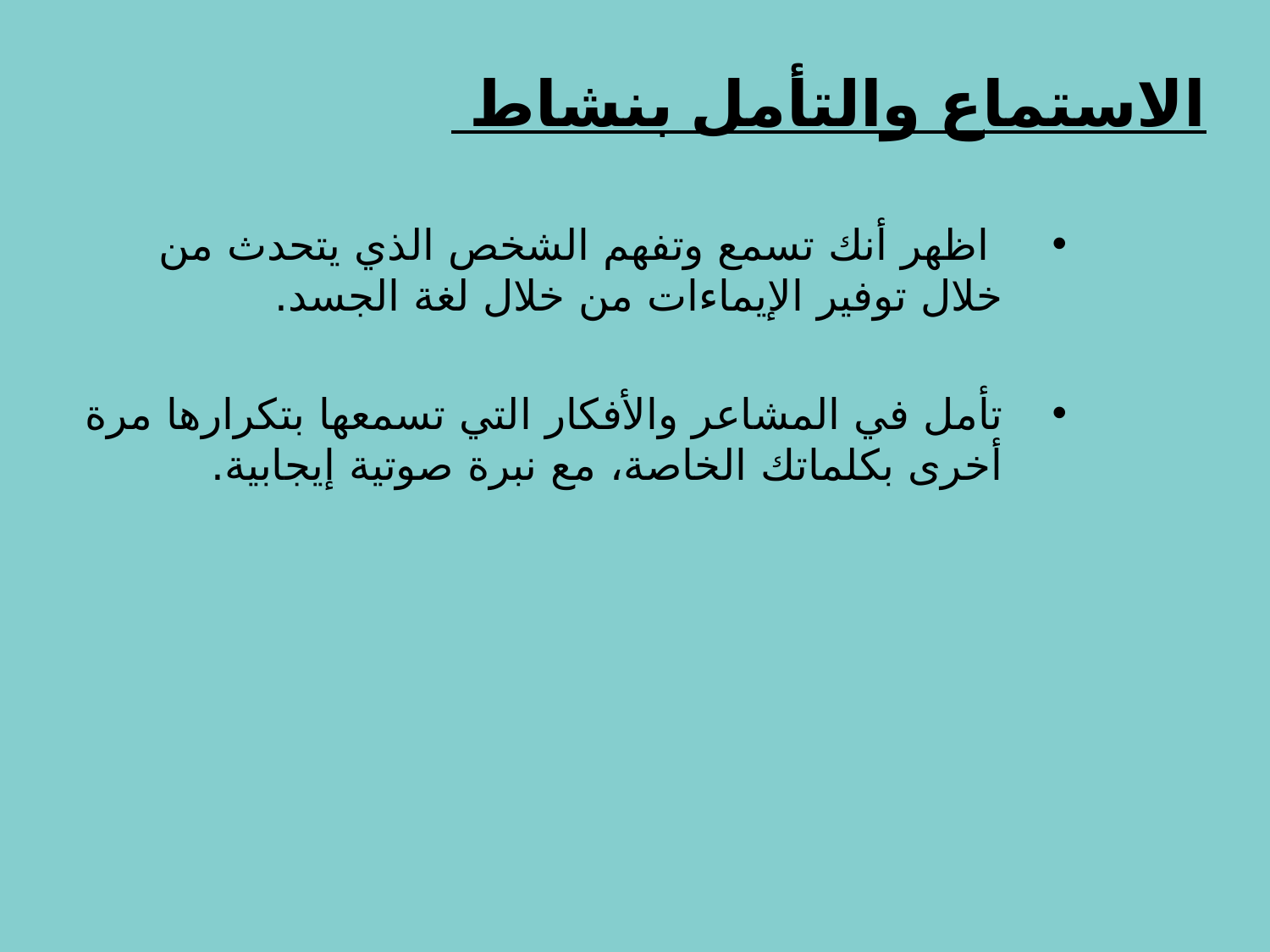

# الاستماع والتأمل بنشاط
 اظهر أنك تسمع وتفهم الشخص الذي يتحدث من خلال توفير الإيماءات من خلال لغة الجسد.

تأمل في المشاعر والأفكار التي تسمعها بتكرارها مرة أخرى بكلماتك الخاصة، مع نبرة صوتية إيجابية.